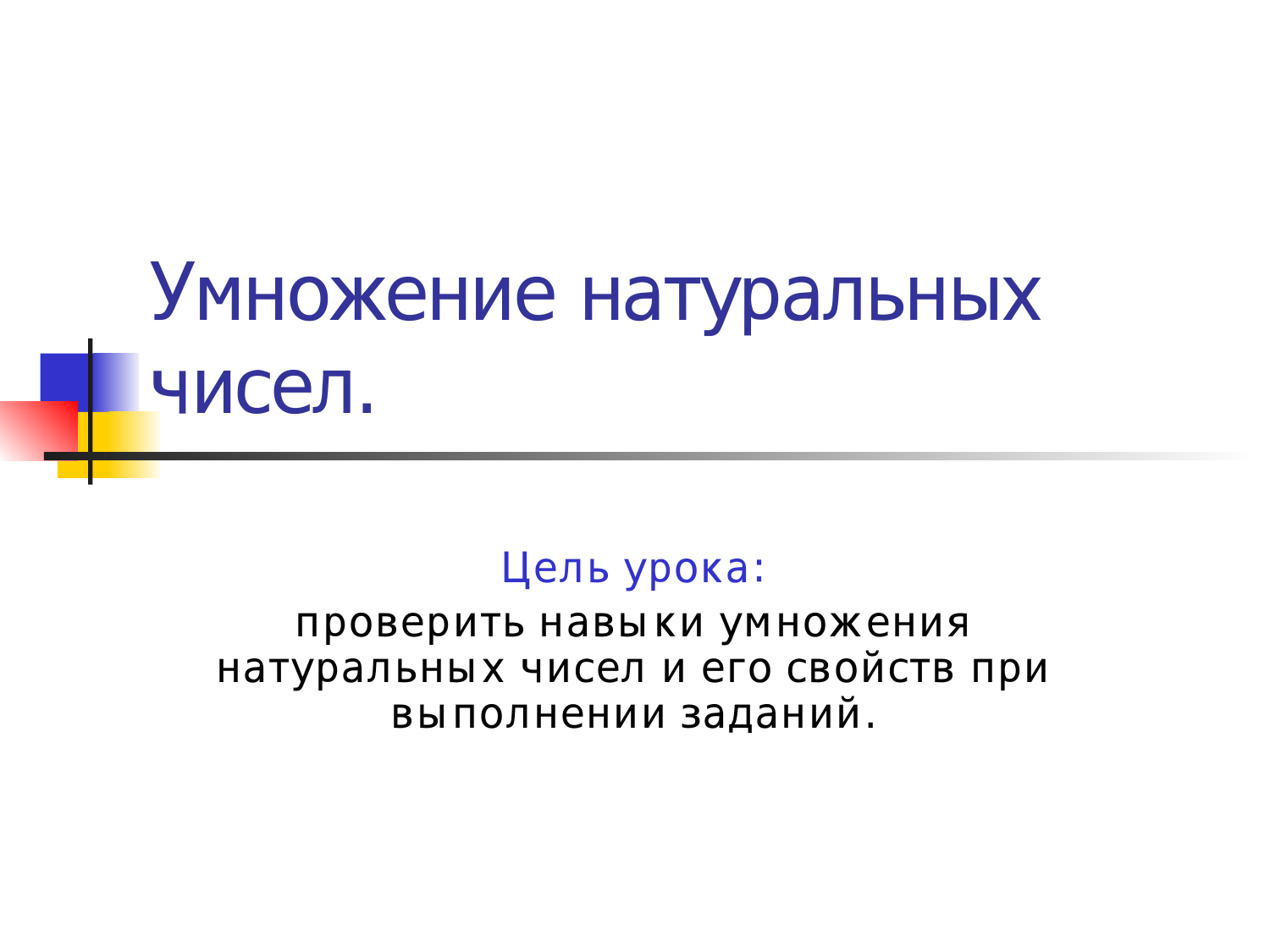

# Умножение натуральных чисел.
Цель урока:
проверить навыки умножения натуральных чисел и его свойств при выполнении заданий.